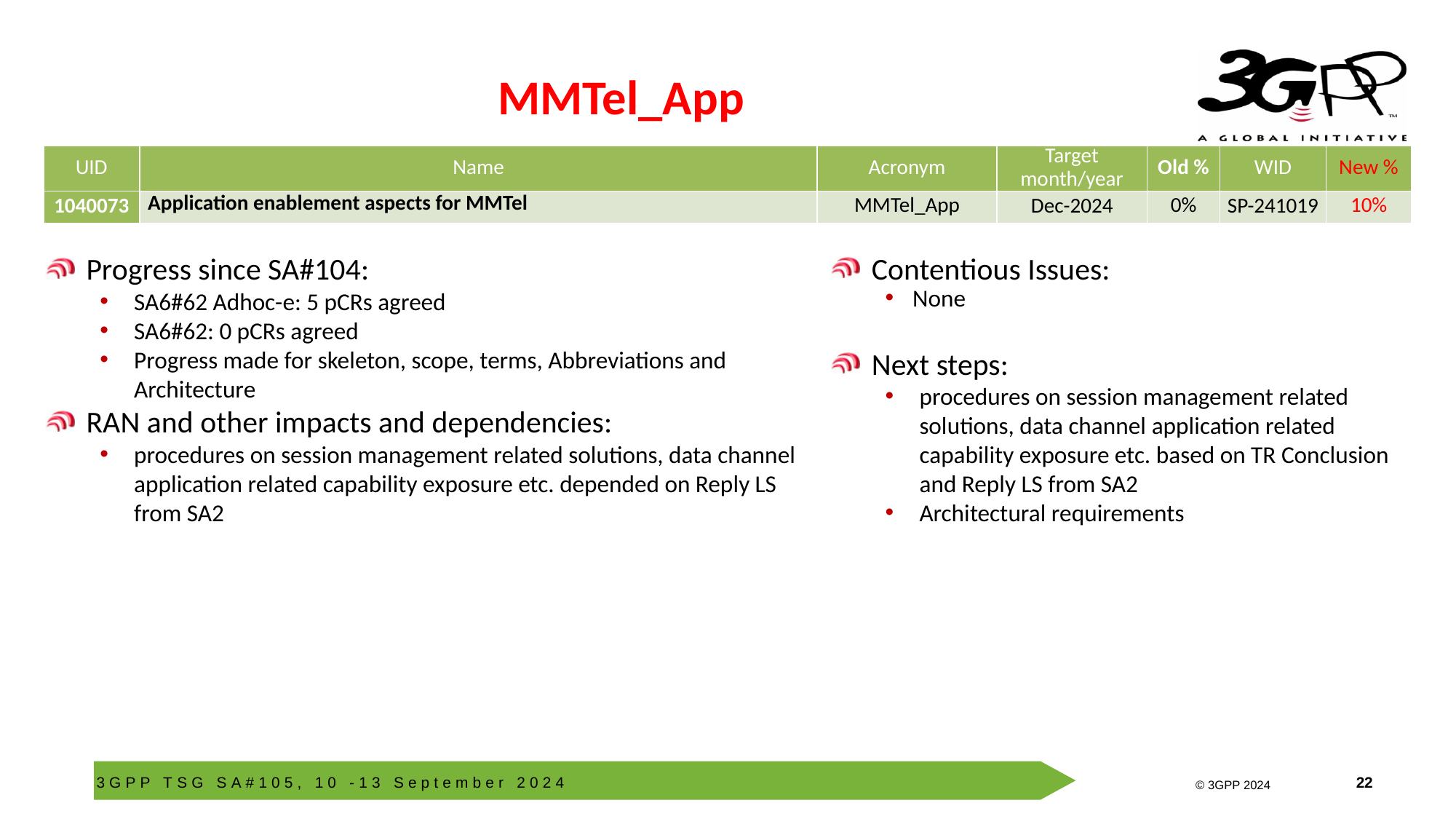

# MMTel_App
| UID | Name | Acronym | Target month/year | Old % | WID | New % |
| --- | --- | --- | --- | --- | --- | --- |
| 1040073 | Application enablement aspects for MMTel | MMTel\_App | Dec-2024 | 0% | SP-241019 | 10% |
Contentious Issues:
None

Next steps:
procedures on session management related solutions, data channel application related capability exposure etc. based on TR Conclusion and Reply LS from SA2
Architectural requirements
Progress since SA#104:
SA6#62 Adhoc-e: 5 pCRs agreed
SA6#62: 0 pCRs agreed
Progress made for skeleton, scope, terms, Abbreviations and Architecture
RAN and other impacts and dependencies:
procedures on session management related solutions, data channel application related capability exposure etc. depended on Reply LS from SA2